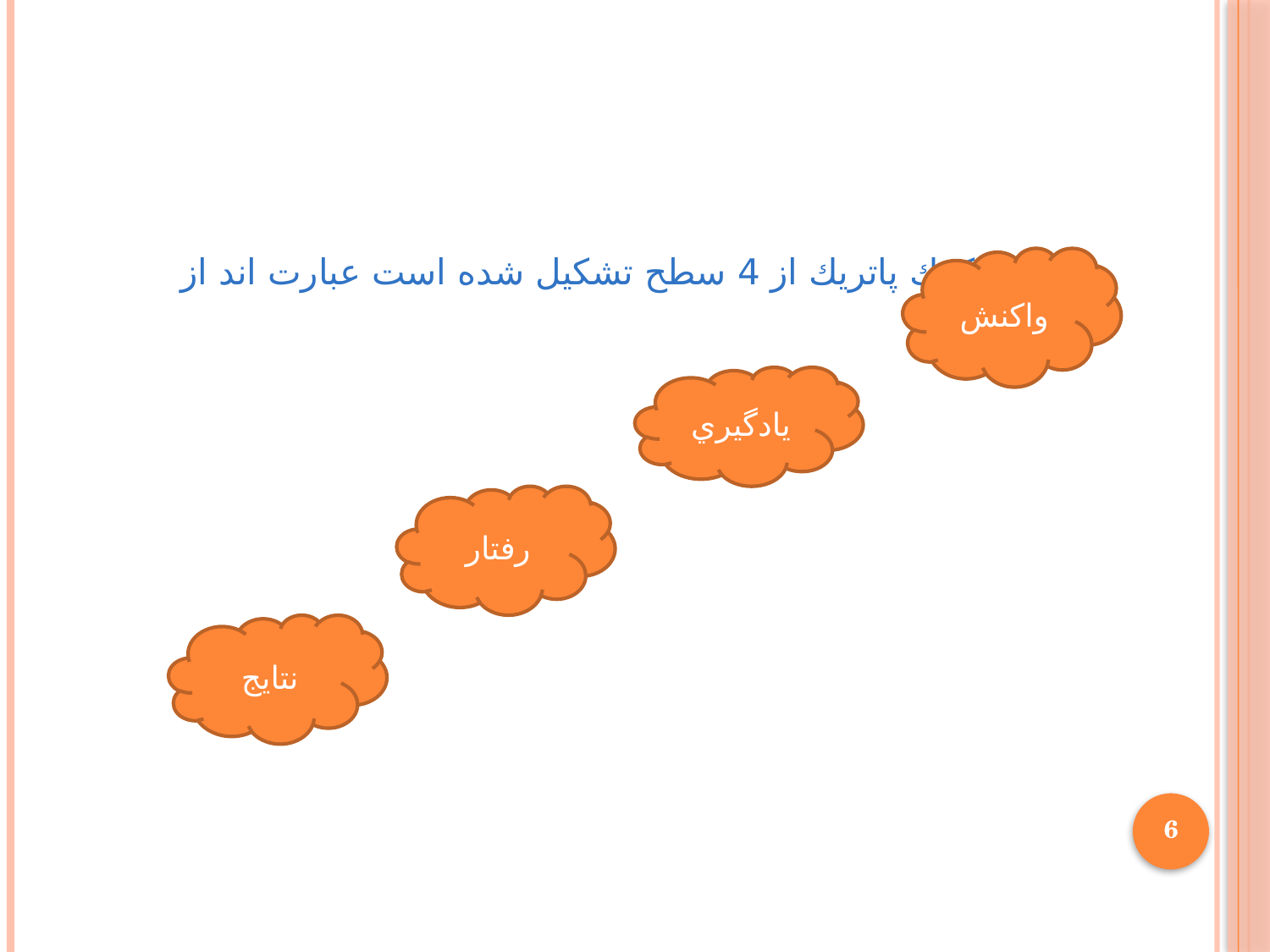

# مدل كرك پاتريك از 4 سطح تشكيل شده است عبارت اند از :
واكنش
يادگيري
رفتار
نتايج
6